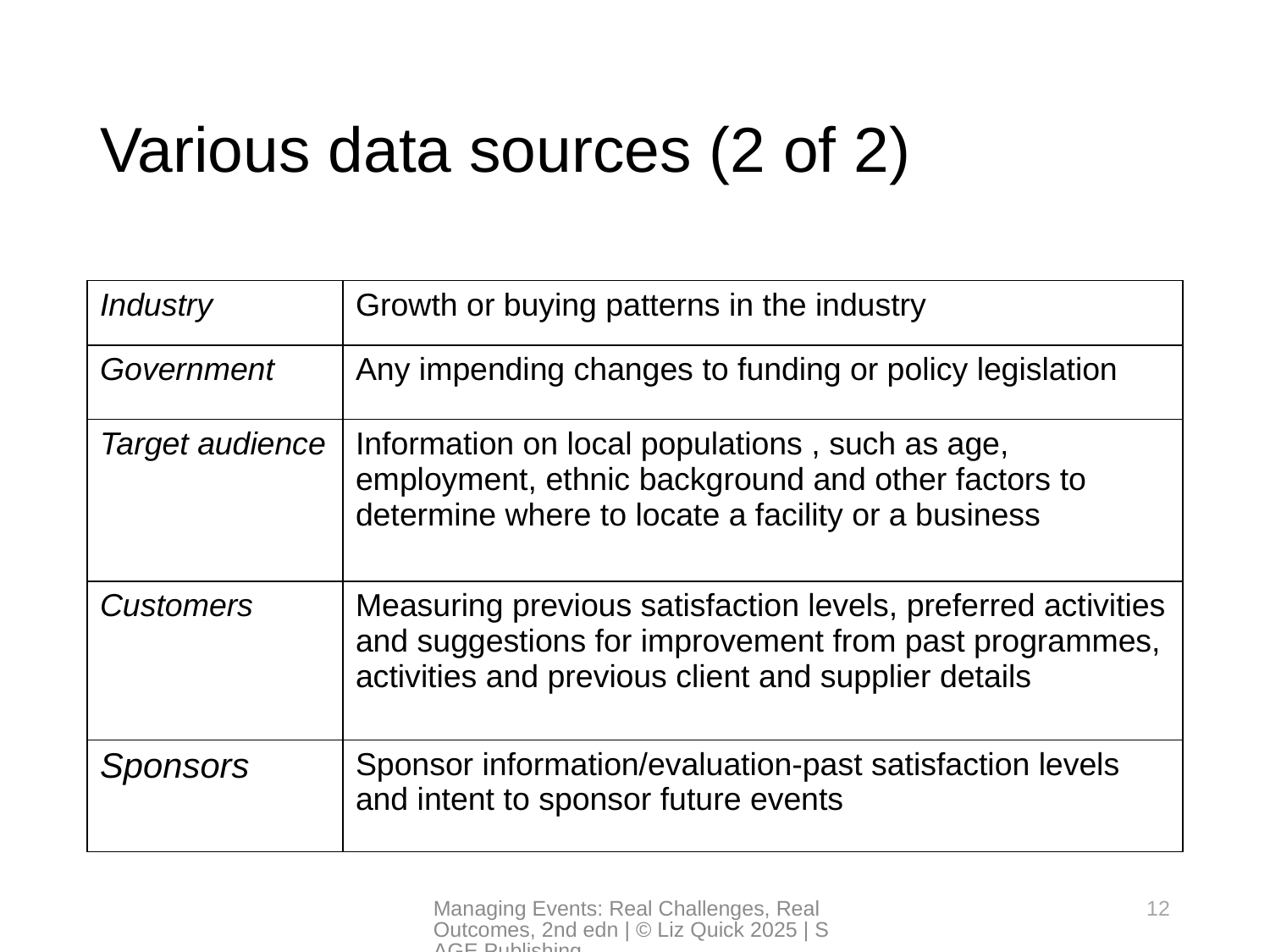

# Various data sources (2 of 2)
| Industry | Growth or buying patterns in the industry |
| --- | --- |
| Government | Any impending changes to funding or policy legislation |
| Target audience | Information on local populations , such as age, employment, ethnic background and other factors to determine where to locate a facility or a business |
| Customers | Measuring previous satisfaction levels, preferred activities and suggestions for improvement from past programmes, activities and previous client and supplier details |
| Sponsors | Sponsor information/evaluation-past satisfaction levels and intent to sponsor future events |
Managing Events: Real Challenges, Real Outcomes, 2nd edn | © Liz Quick 2025 | SAGE Publishing
12